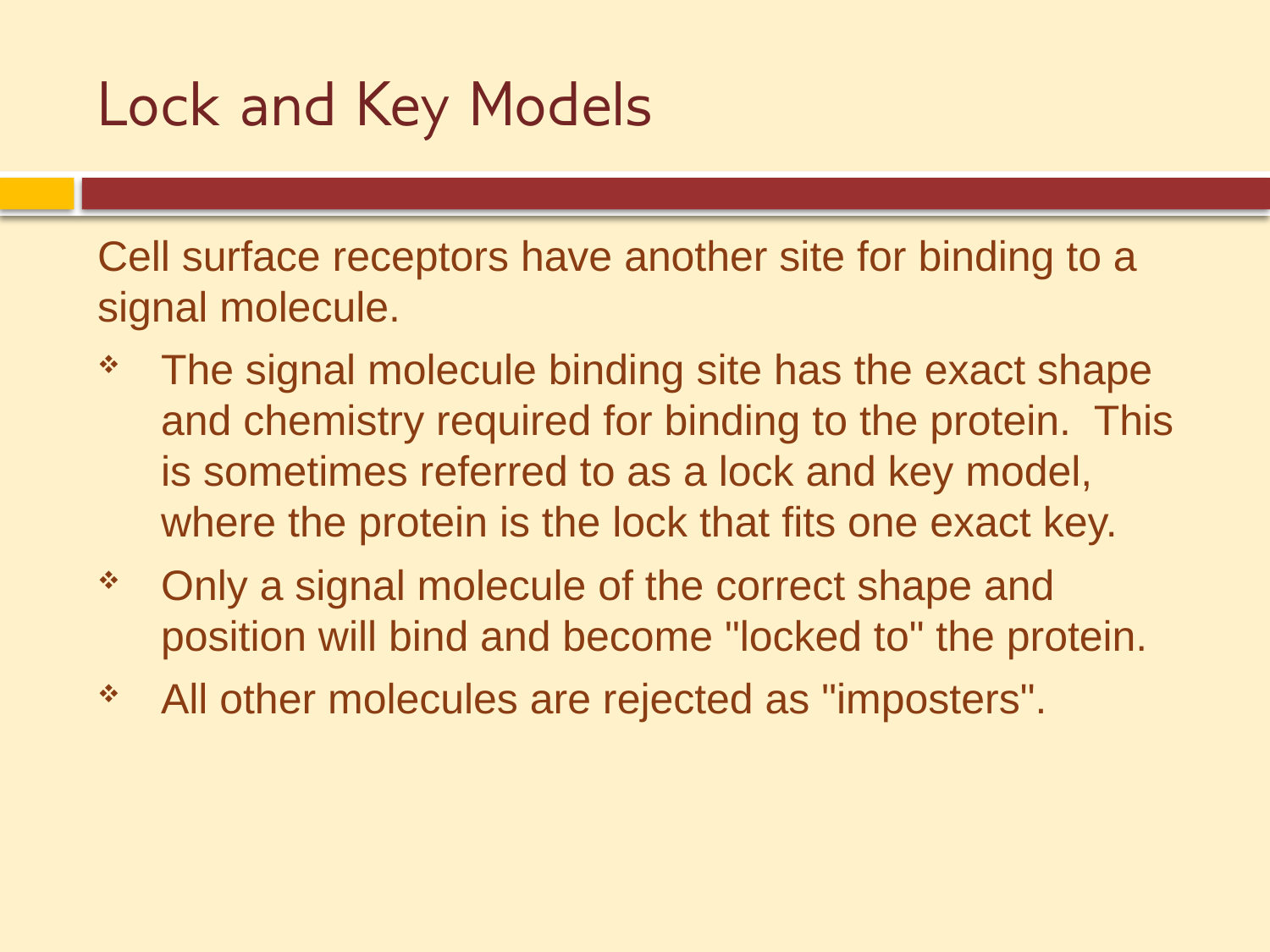

# Lock and Key Models
Cell surface receptors have another site for binding to a signal molecule.
The signal molecule binding site has the exact shape and chemistry required for binding to the protein.  This is sometimes referred to as a lock and key model, where the protein is the lock that fits one exact key.
Only a signal molecule of the correct shape and position will bind and become "locked to" the protein.
All other molecules are rejected as "imposters".